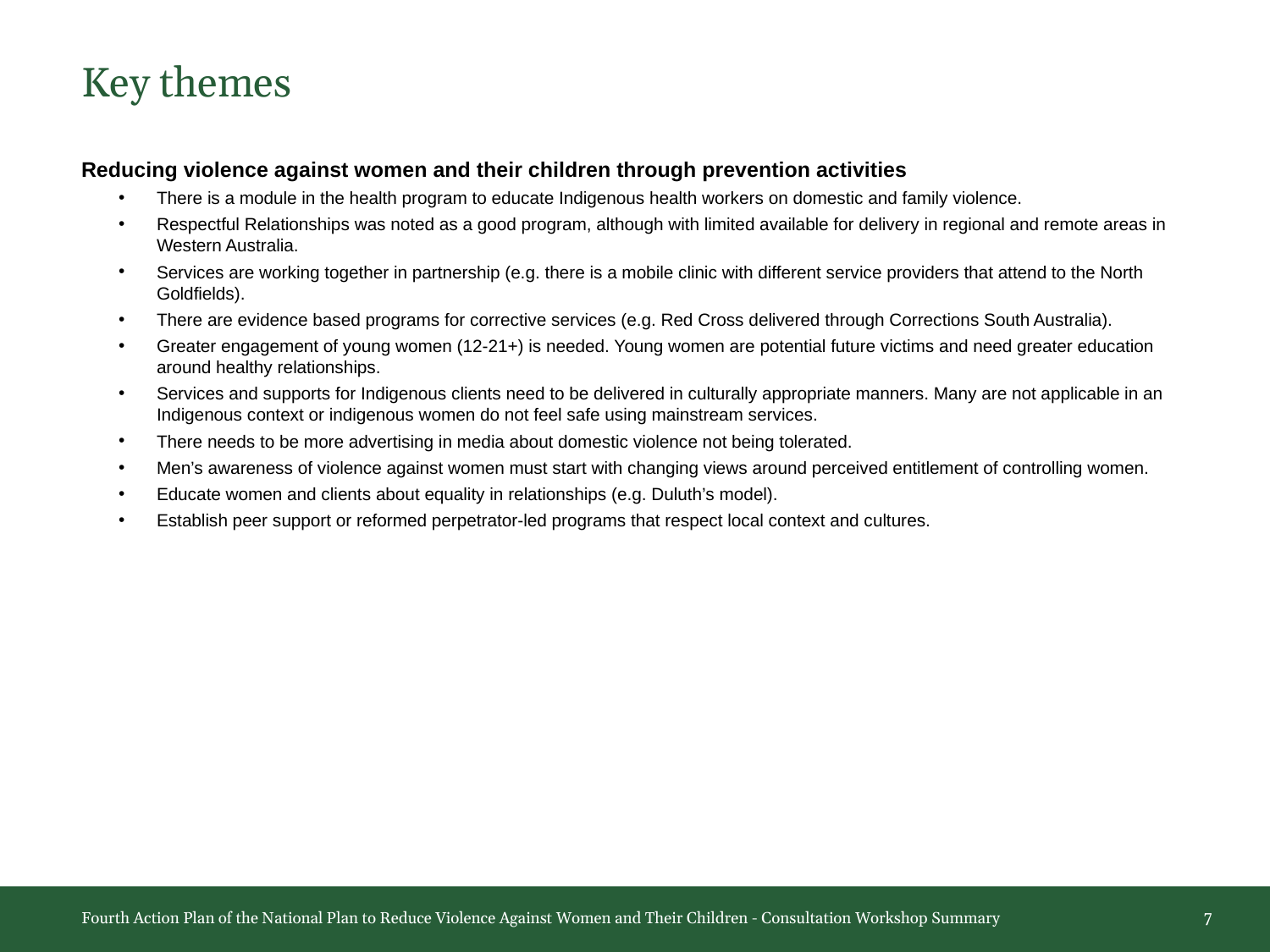

# Key themes
Reducing violence against women and their children through prevention activities
There is a module in the health program to educate Indigenous health workers on domestic and family violence.
Respectful Relationships was noted as a good program, although with limited available for delivery in regional and remote areas in Western Australia.
Services are working together in partnership (e.g. there is a mobile clinic with different service providers that attend to the North Goldfields).
There are evidence based programs for corrective services (e.g. Red Cross delivered through Corrections South Australia).
Greater engagement of young women (12-21+) is needed. Young women are potential future victims and need greater education around healthy relationships.
Services and supports for Indigenous clients need to be delivered in culturally appropriate manners. Many are not applicable in an Indigenous context or indigenous women do not feel safe using mainstream services.
There needs to be more advertising in media about domestic violence not being tolerated.
Men’s awareness of violence against women must start with changing views around perceived entitlement of controlling women.
Educate women and clients about equality in relationships (e.g. Duluth’s model).
Establish peer support or reformed perpetrator-led programs that respect local context and cultures.
Fourth Action Plan of the National Plan to Reduce Violence Against Women and Their Children - Consultation Workshop Summary
7